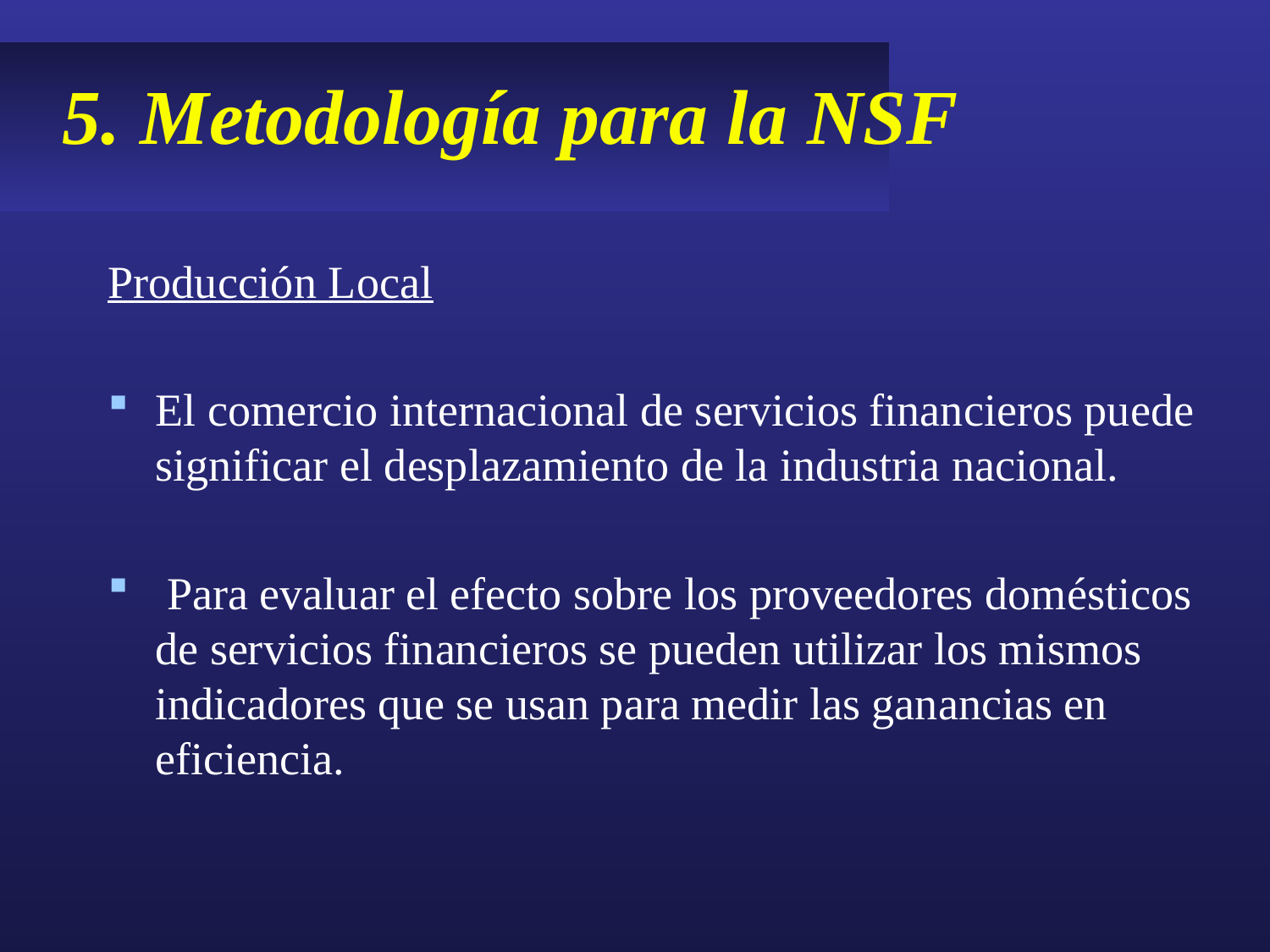

# 5. Metodología para la NSF

Producción Local

El comercio internacional de servicios financieros puede significar el desplazamiento de la industria nacional.

 Para evaluar el efecto sobre los proveedores domésticos de servicios financieros se pueden utilizar los mismos indicadores que se usan para medir las ganancias en eficiencia.